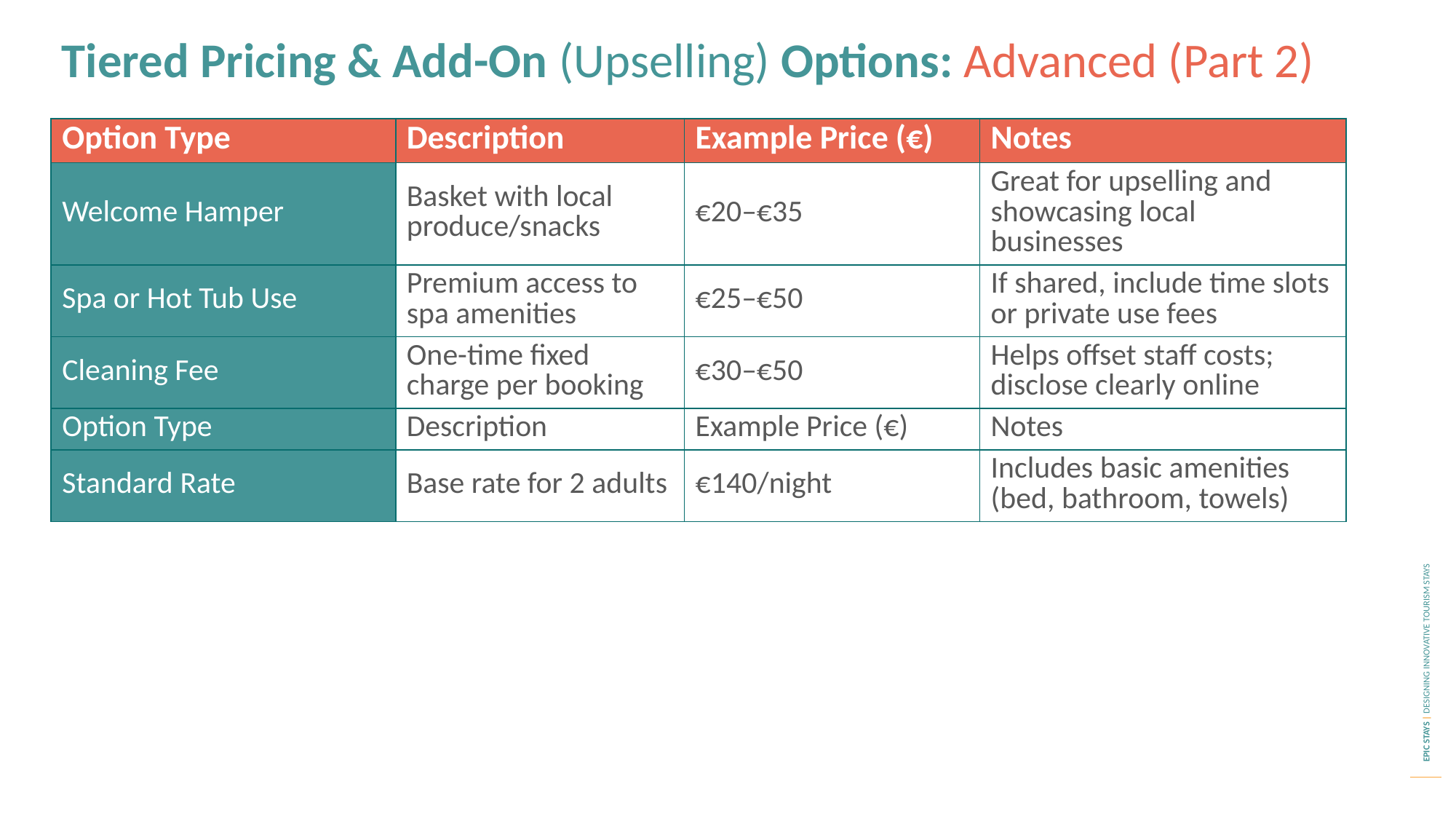

Tiered Pricing & Add-On (Upselling) Options: Advanced (Part 2)
| Option Type | Description | Example Price (€) | Notes |
| --- | --- | --- | --- |
| Welcome Hamper | Basket with local produce/snacks | €20–€35 | Great for upselling and showcasing local businesses |
| Spa or Hot Tub Use | Premium access to spa amenities | €25–€50 | If shared, include time slots or private use fees |
| Cleaning Fee | One-time fixed charge per booking | €30–€50 | Helps offset staff costs; disclose clearly online |
| Option Type | Description | Example Price (€) | Notes |
| Standard Rate | Base rate for 2 adults | €140/night | Includes basic amenities (bed, bathroom, towels) |